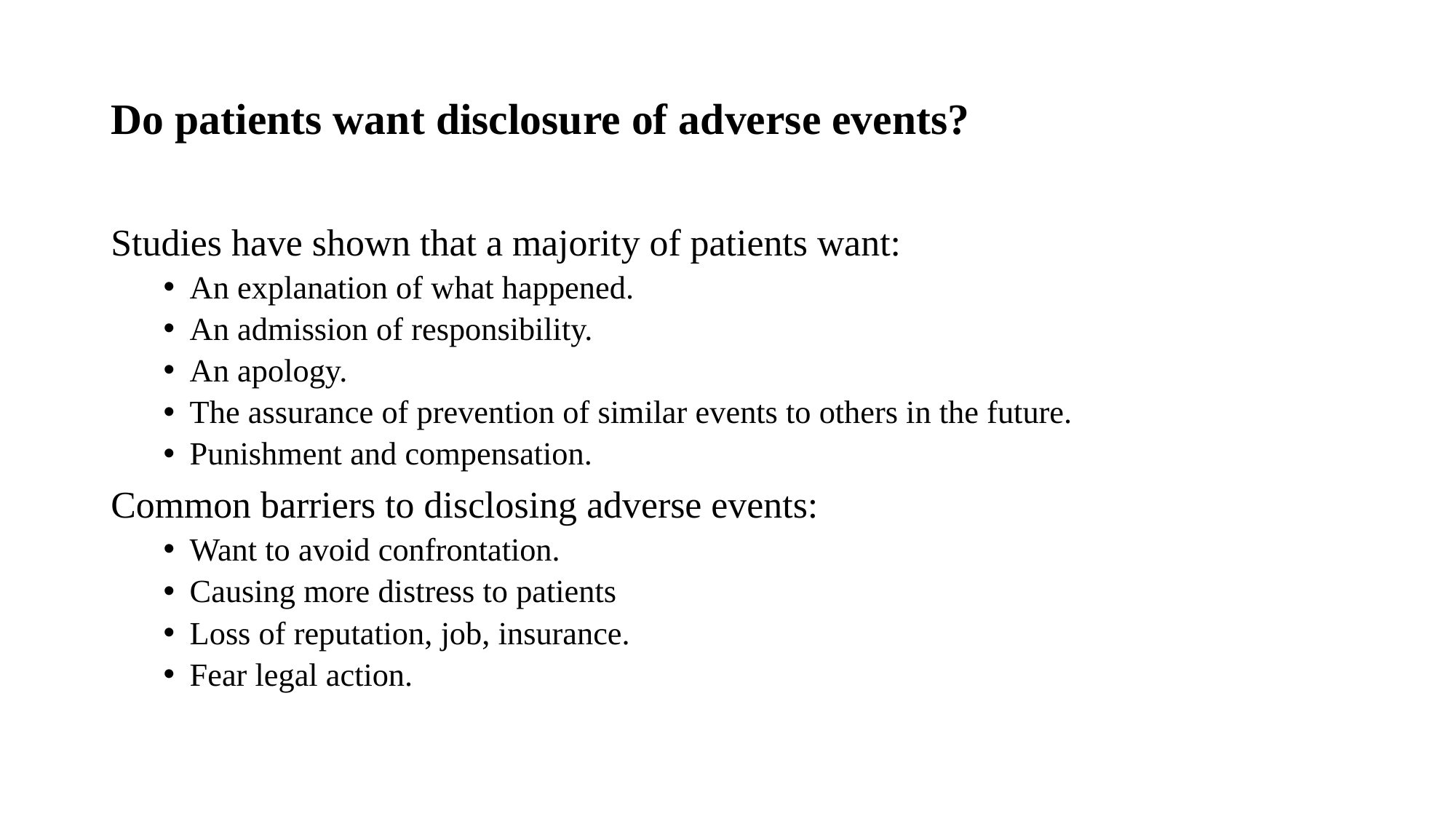

# Do patients want disclosure of adverse events?
Studies have shown that a majority of patients want:
An explanation of what happened.
An admission of responsibility.
An apology.
The assurance of prevention of similar events to others in the future.
Punishment and compensation.
Common barriers to disclosing adverse events:
Want to avoid confrontation.
Causing more distress to patients
Loss of reputation, job, insurance.
Fear legal action.